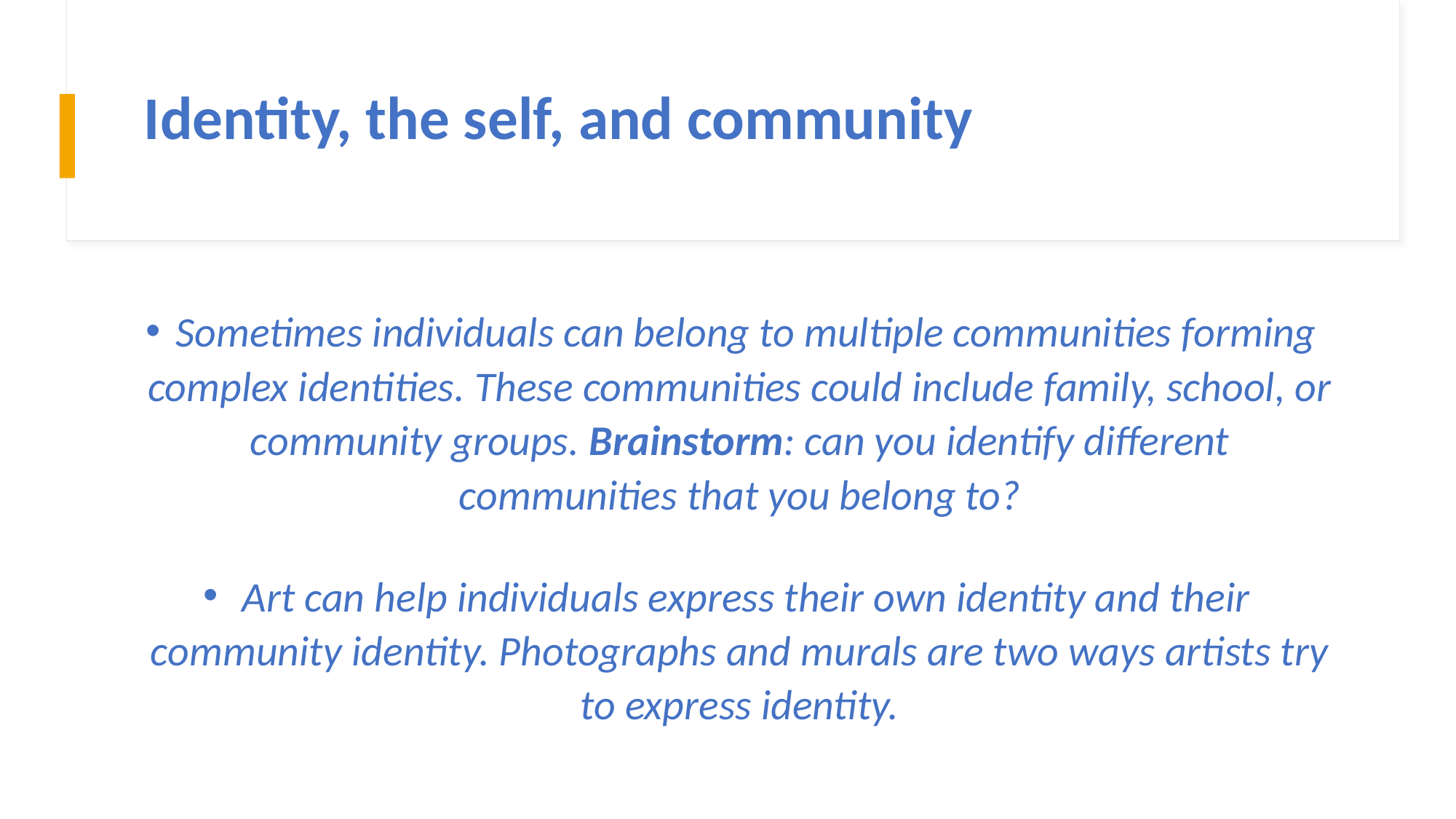

# Identity, the self, and community
Sometimes individuals can belong to multiple communities forming complex identities. These communities could include family, school, or community groups. Brainstorm: can you identify different communities that you belong to?
Art can help individuals express their own identity and their community identity. Photographs and murals are two ways artists try to express identity.